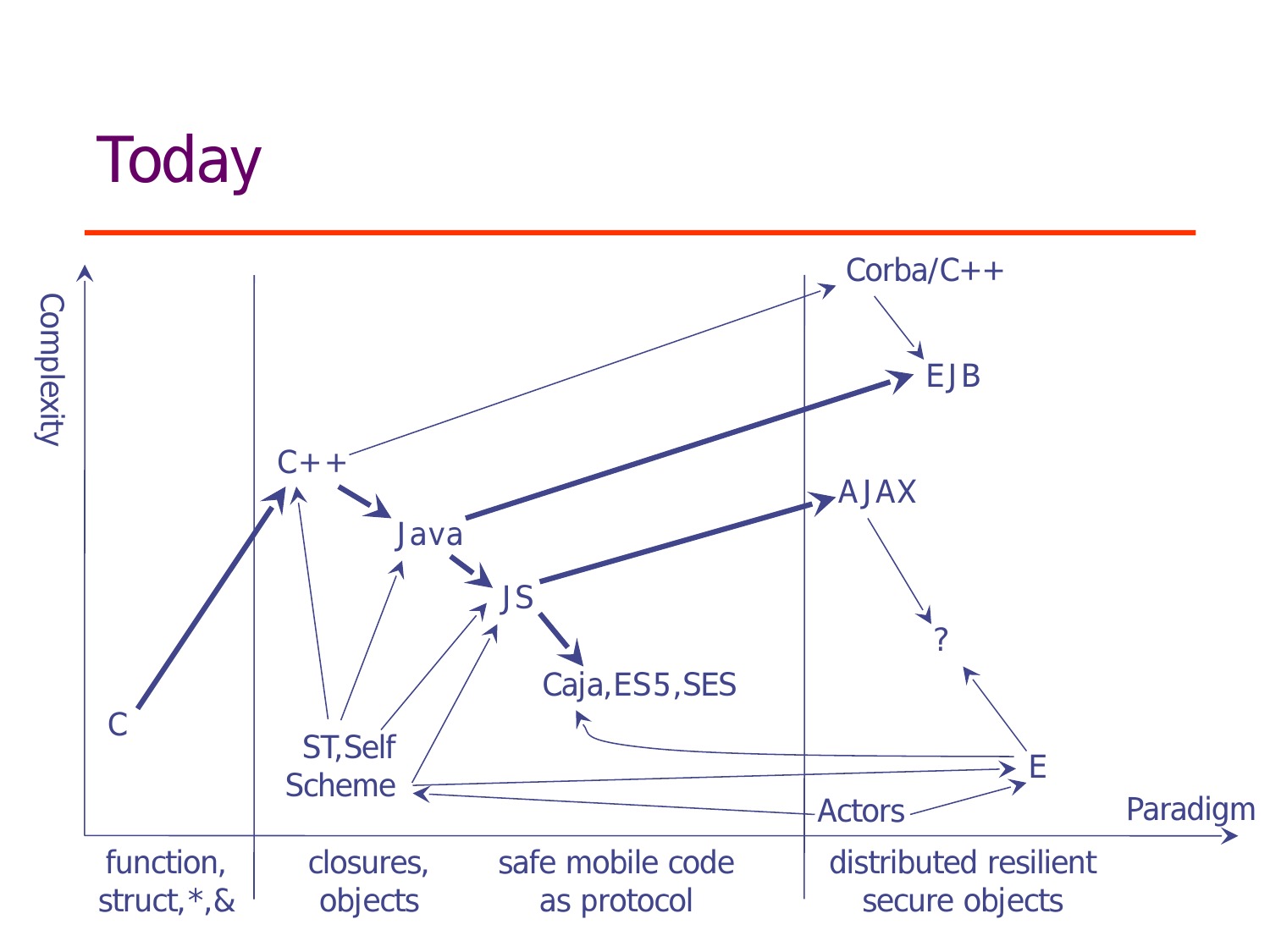

# Today
Corba/C++
Complexity
EJB
C++
AJAX
Java
JS
?
Caja,ES5,SES
C

ST,Self
Scheme
E
Paradigm
Actors
function,
struct,*,&
closures,
objects
safe mobile code
as protocol
distributed resilient
secure objects